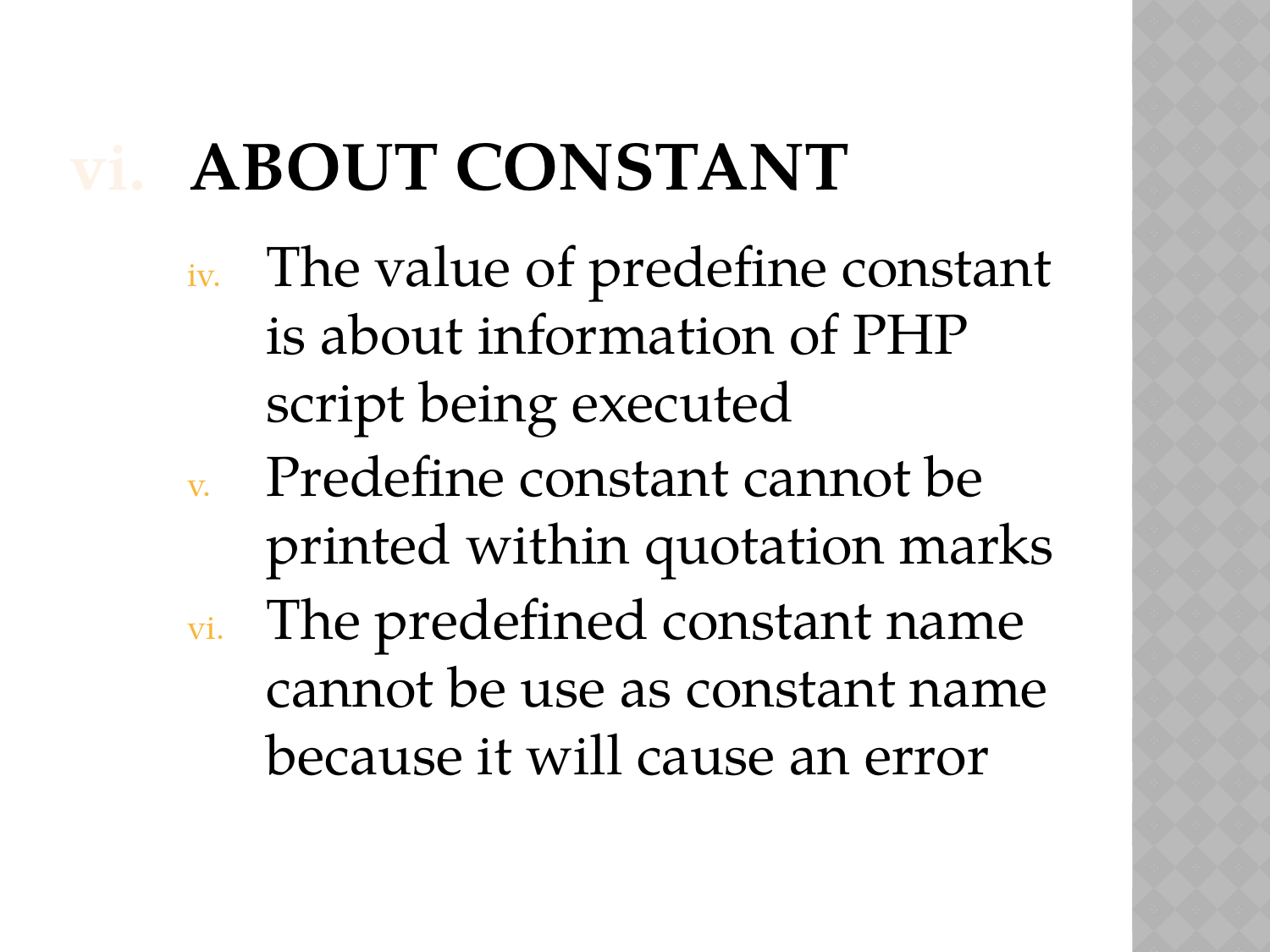

# About Constant
The value of predefine constant is about information of PHP script being executed
Predefine constant cannot be printed within quotation marks
The predefined constant name cannot be use as constant name because it will cause an error